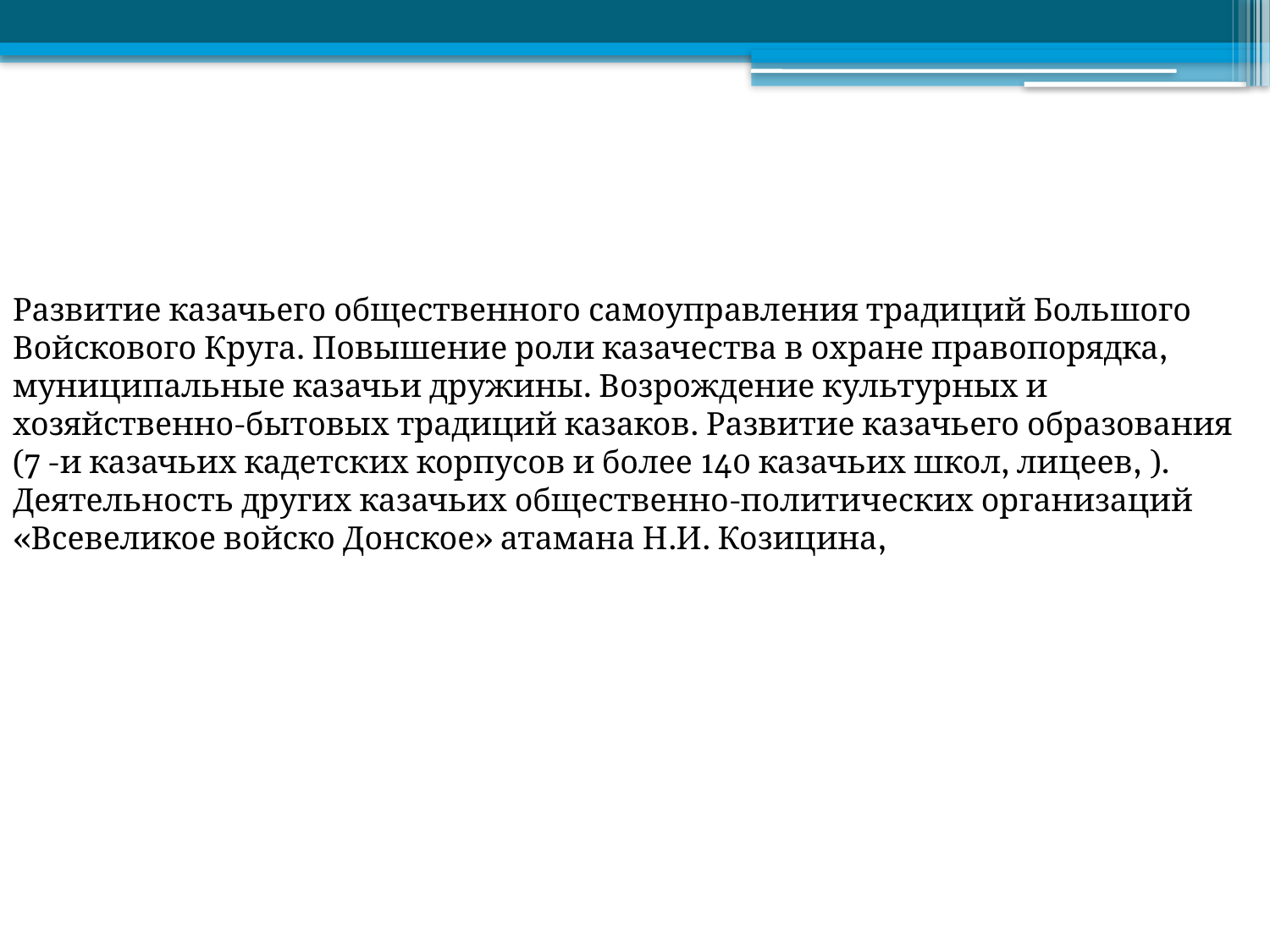

Развитие казачьего общественного самоуправления традиций Большого Войскового Круга. Повышение роли казачества в охране правопорядка, муниципальные казачьи дружины. Возрождение культурных и хозяйственно-бытовых традиций казаков. Развитие казачьего образования (7 -и казачьих кадетских корпусов и более 140 казачьих школ, лицеев, ). Деятельность других казачьих общественно-политических организаций «Всевеликое войско Донское» атамана Н.И. Козицина,